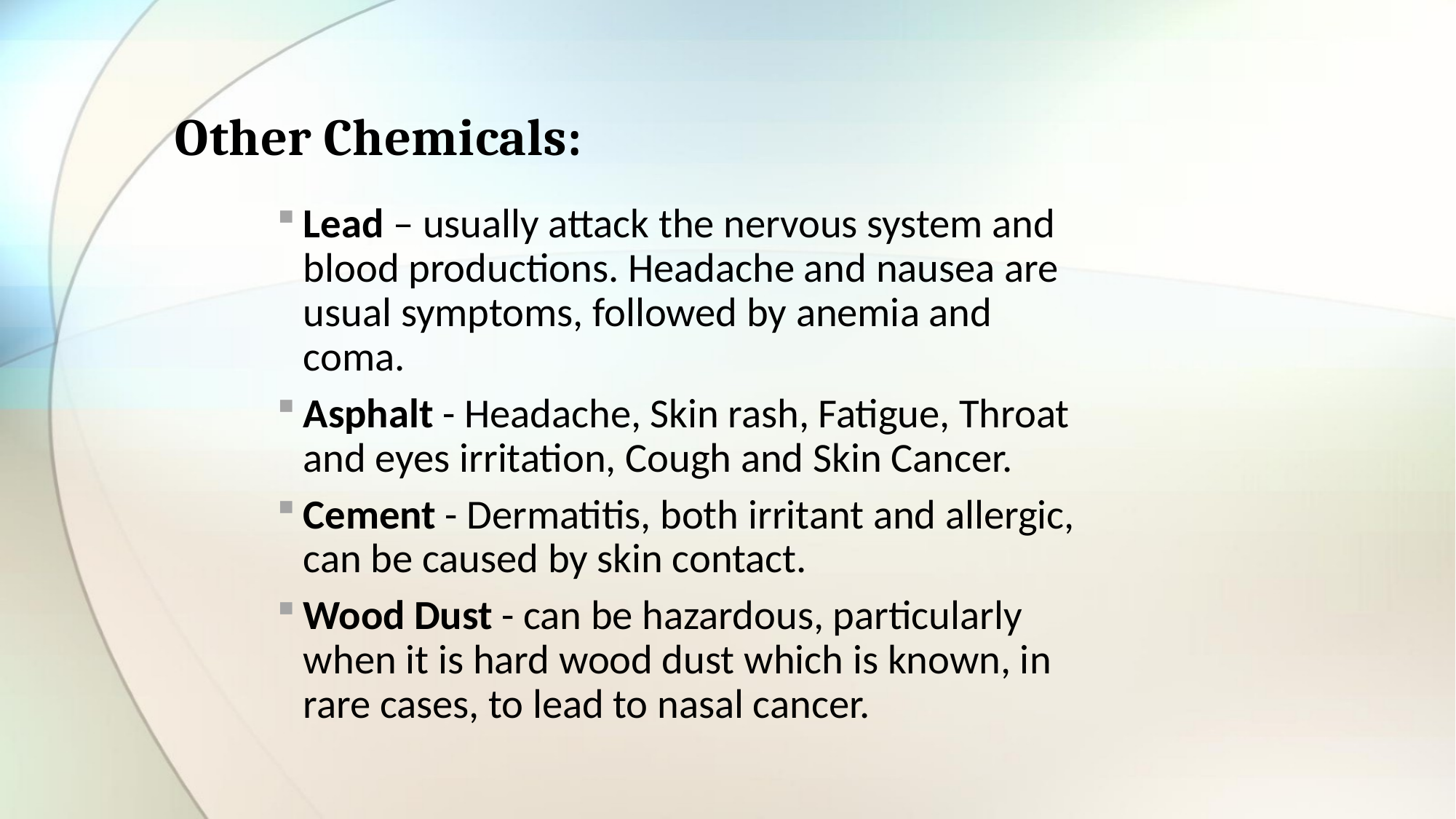

# Other Chemicals:
Lead – usually attack the nervous system and blood productions. Headache and nausea are usual symptoms, followed by anemia and coma.
Asphalt - Headache, Skin rash, Fatigue, Throat and eyes irritation, Cough and Skin Cancer.
Cement - Dermatitis, both irritant and allergic, can be caused by skin contact.
Wood Dust - can be hazardous, particularly when it is hard wood dust which is known, in rare cases, to lead to nasal cancer.